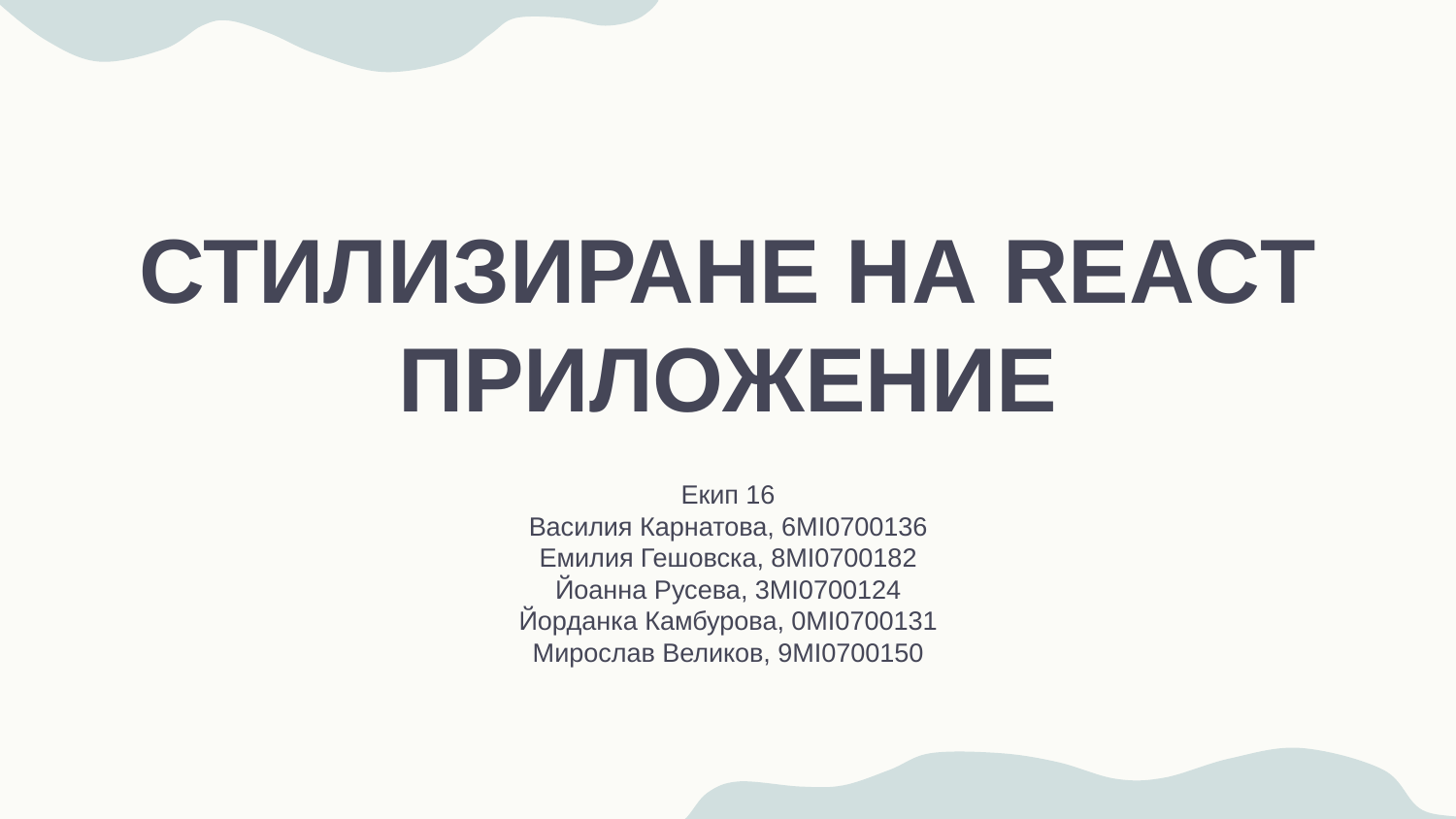

# СТИЛИЗИРАНЕ НА REACT ПРИЛОЖЕНИЕ
Екип 16
Василия Карнатова, 6MI0700136
Емилия Гешовска, 8MI0700182
Йоанна Русева, 3MI0700124
Йорданка Камбурова, 0MI0700131
Мирослав Великов, 9MI0700150